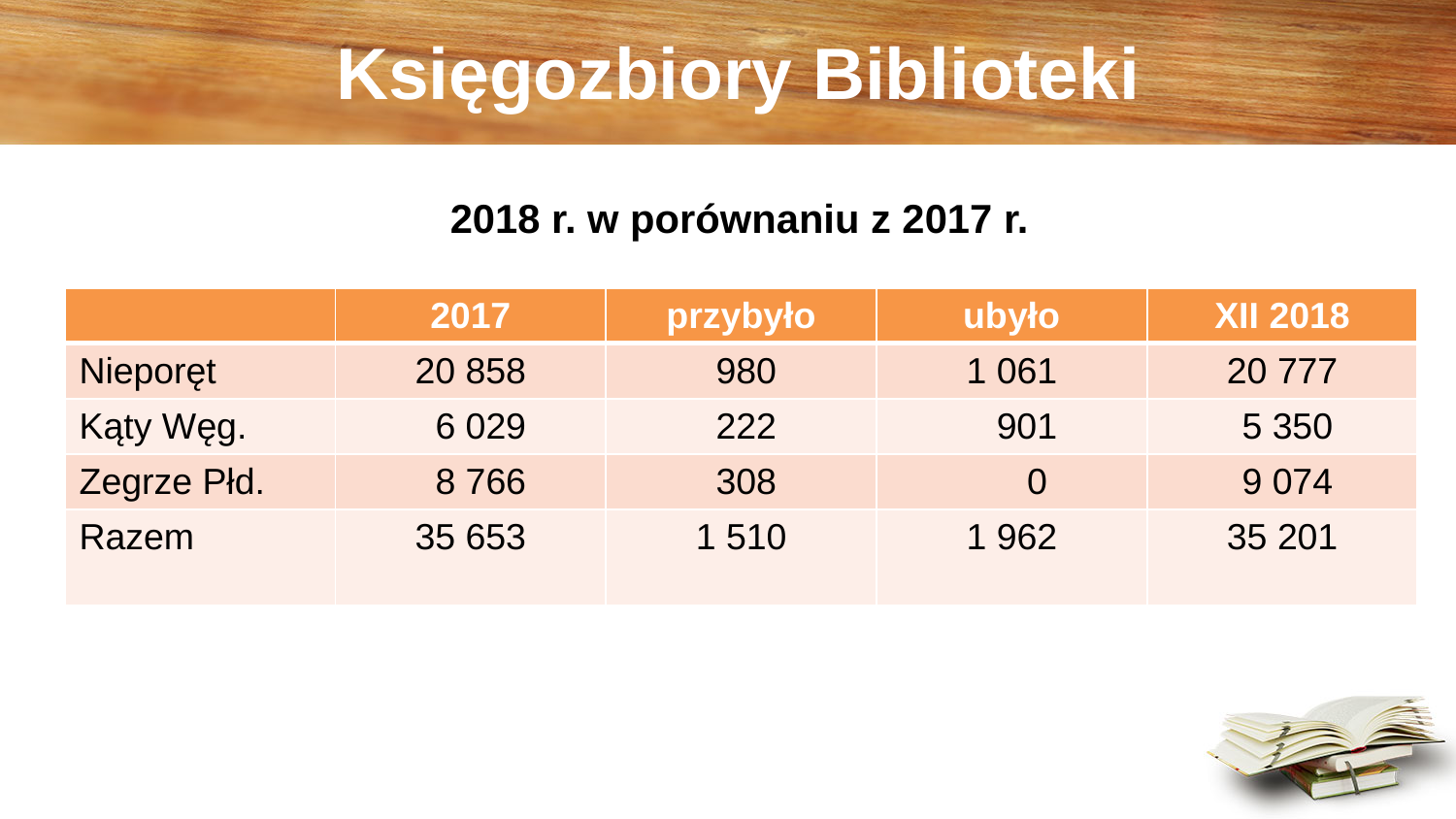

# Księgozbiory Biblioteki
2018 r. w porównaniu z 2017 r.
|  | 2017 | przybyło | ubyło | XII 2018 |
| --- | --- | --- | --- | --- |
| Nieporęt | 20 858 | 980 | 1 061 | 20 777 |
| Kąty Węg. | 6 029 | 222 | 901 | 5 350 |
| Zegrze Płd. | 8 766 | 308 | 0 | 9 074 |
| Razem | 35 653 | 1 510 | 1 962 | 35 201 |